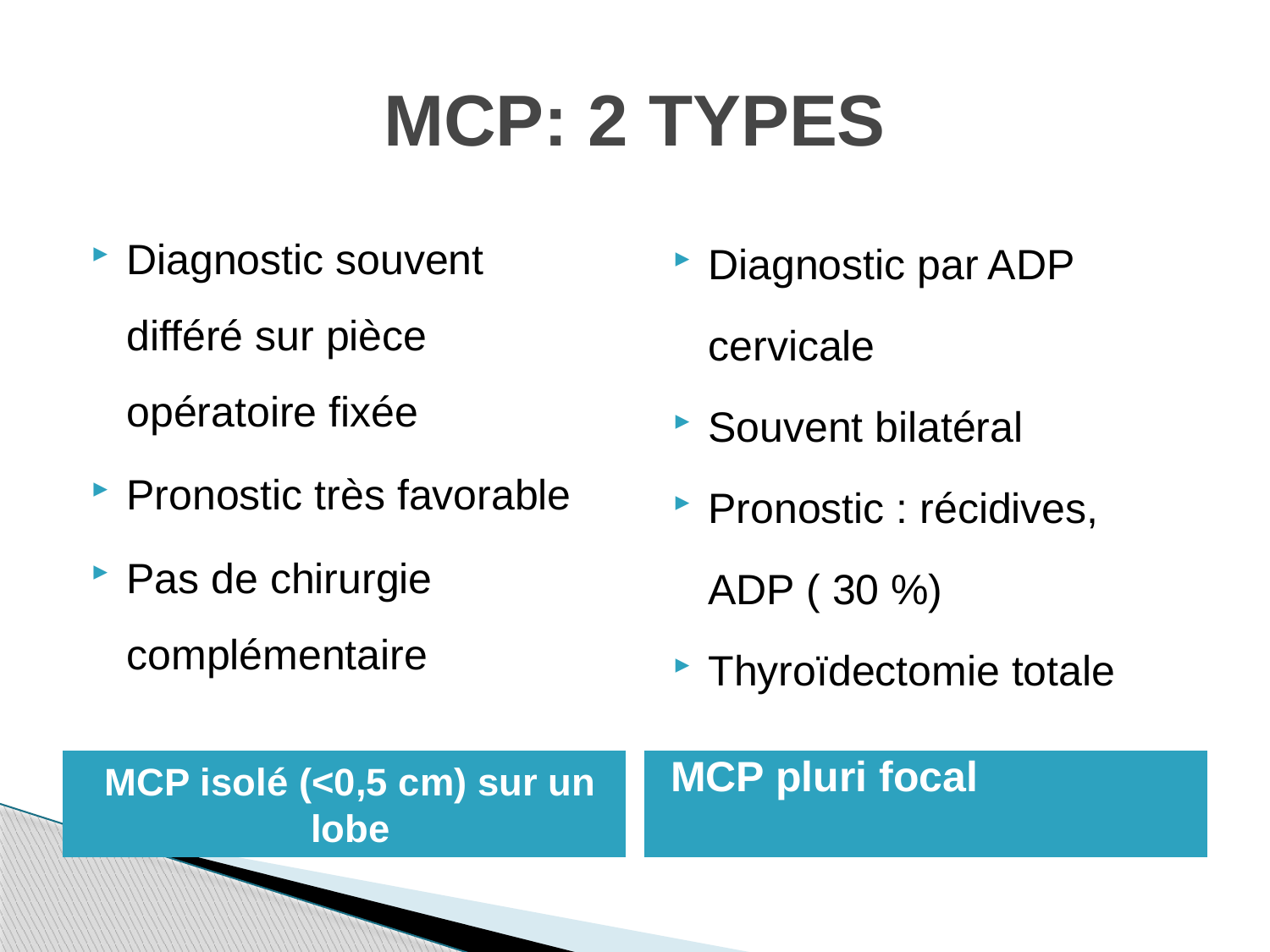

# MCP: 2 TYPES
Diagnostic souvent différé sur pièce opératoire fixée
Pronostic très favorable
Pas de chirurgie complémentaire
Diagnostic par ADP cervicale
Souvent bilatéral
Pronostic : récidives, ADP ( 30 %)
Thyroïdectomie totale
MCP isolé (<0,5 cm) sur un lobe
MCP pluri focal